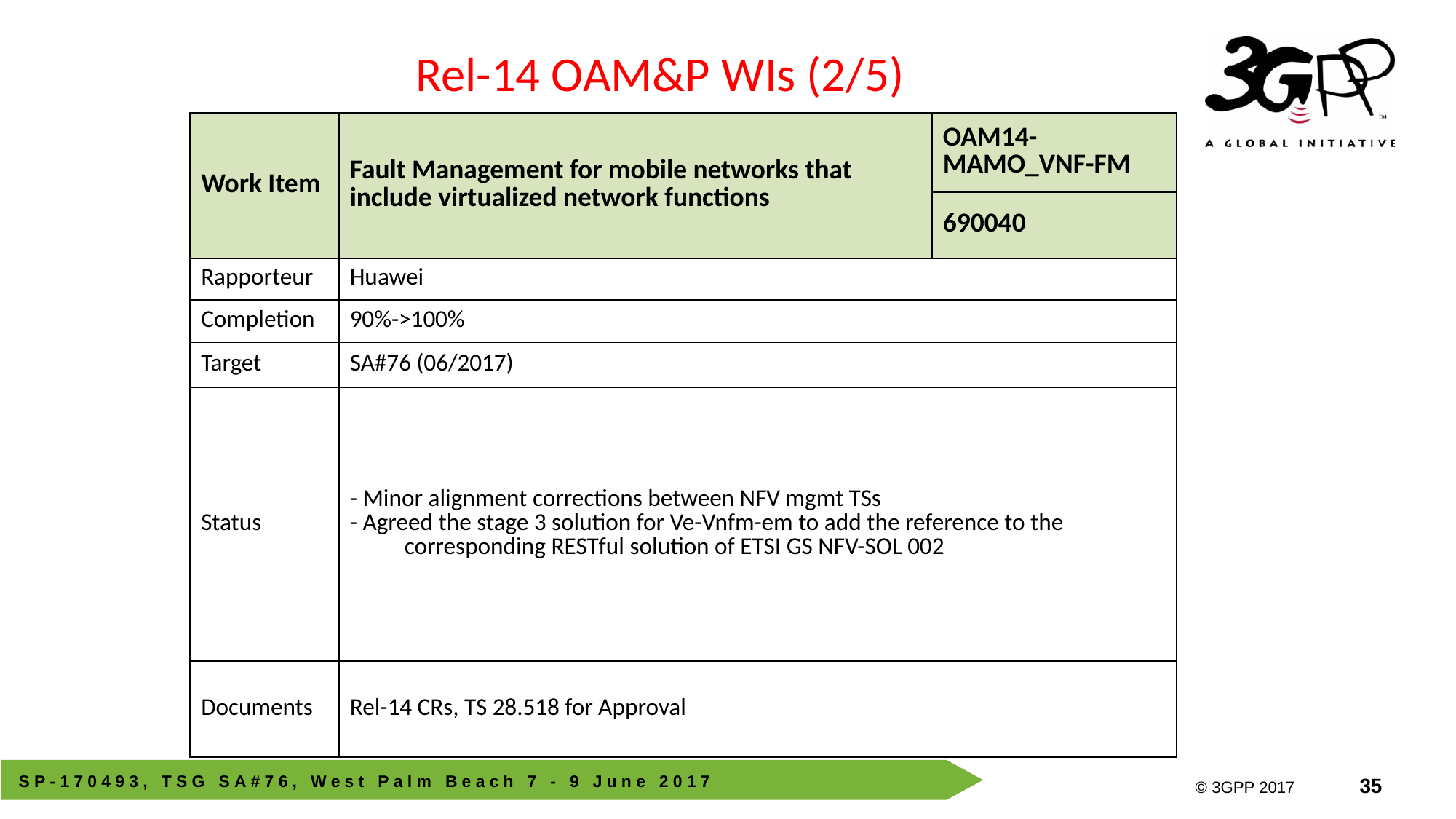

Rel-14 OAM&P WIs (2/5)
| Work Item | Fault Management for mobile networks that include virtualized network functions | OAM14-MAMO\_VNF-FM |
| --- | --- | --- |
|  |  | 690040 |
| Rapporteur | Huawei |  |
| Completion | 90%->100% |  |
| Target | SA#76 (06/2017) |  |
| Status | - Minor alignment corrections between NFV mgmt TSs - Agreed the stage 3 solution for Ve-Vnfm-em to add the reference to the corresponding RESTful solution of ETSI GS NFV-SOL 002 |  |
| Documents | Rel-14 CRs, TS 28.518 for Approval |  |